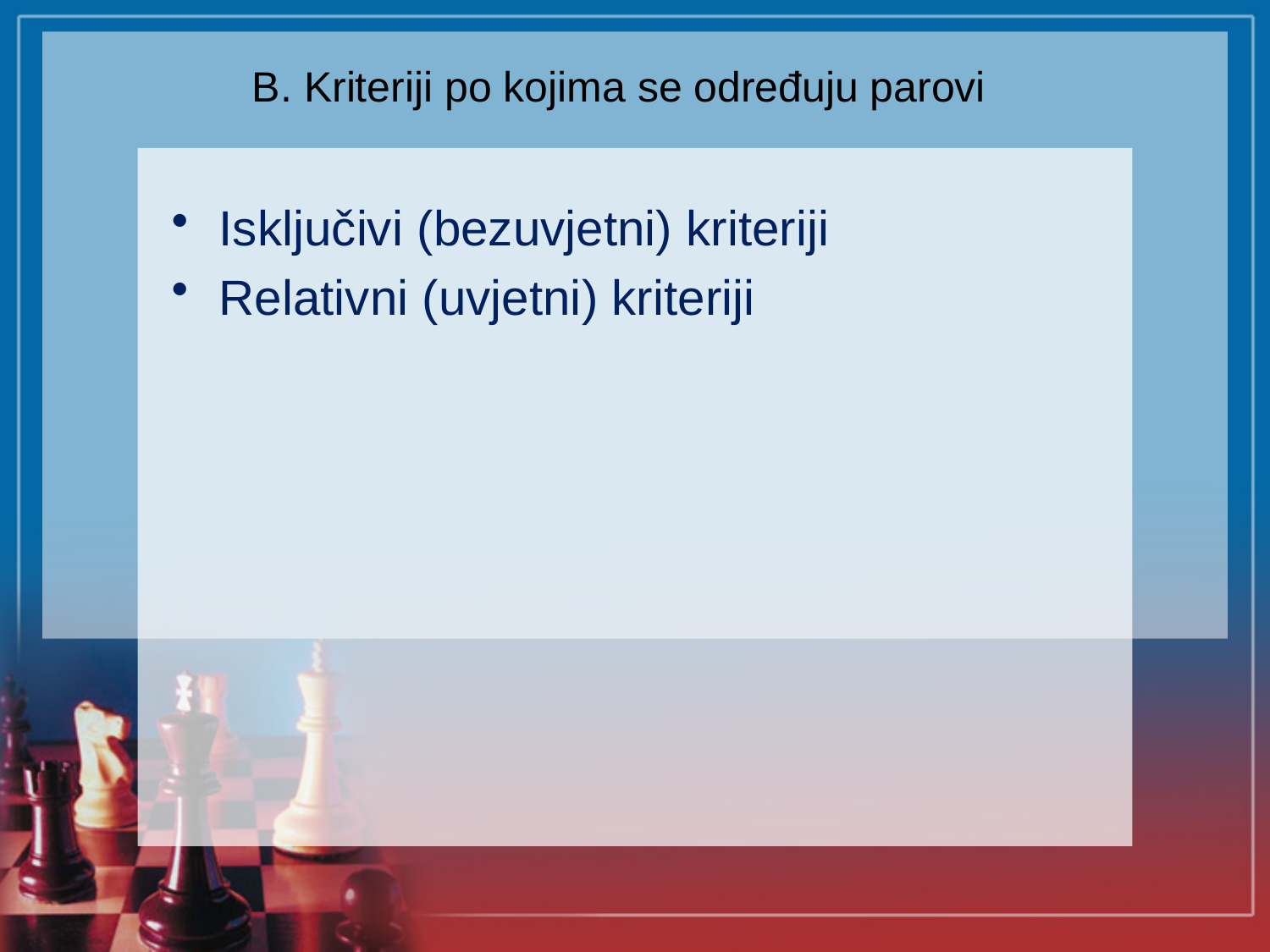

# B. Kriteriji po kojima se određuju parovi
Isključivi (bezuvjetni) kriteriji
Relativni (uvjetni) kriteriji